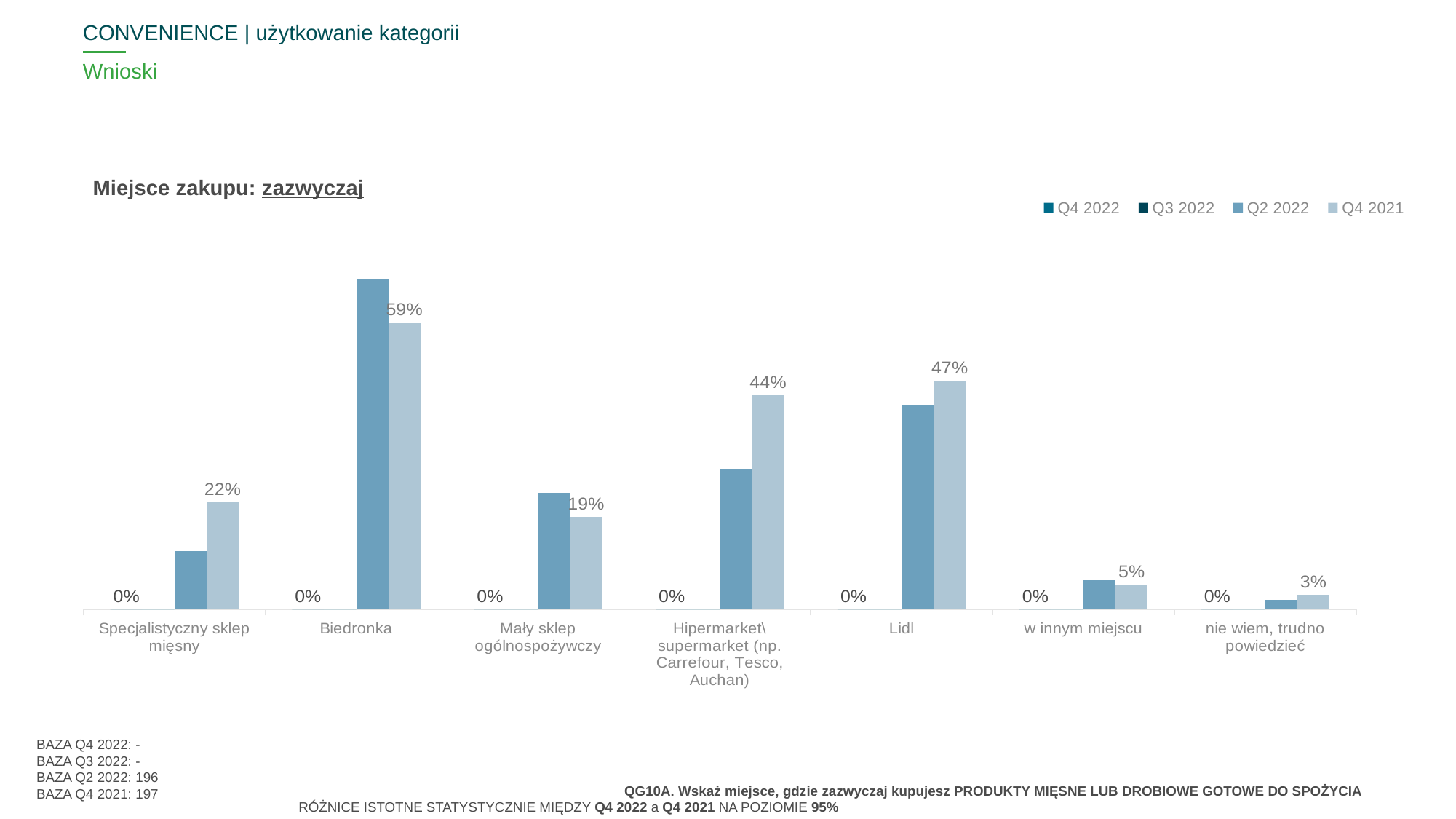

CONVENIENCE | użytkowanie kategorii
# Wnioski

### Chart

| Category | Q4 2022 | Q3 2022 | Q2 2022 | Q4 2021 |
|---|---|---|---|---|
|  | None | None | None | None |
|  | None | None | None | None |
|  | None | None | None | None |
|  | None | None | None | None |
|  | None | None | None | None |
|  | None | None | None | None |
|  | None | None | None | None |
Miejsce zakupu: zazwyczaj

### Chart

| Category | Q4 2022 | Q3 2022 | Q2 2022 | Q4 2021 |
|---|---|---|---|---|
| Specjalistyczny sklep mięsny | 0.0 | 0.0 | 0.12 | 0.22 |
| Biedronka | 0.0 | 0.0 | 0.68 | 0.59 |
| Mały sklep ogólnospożywczy | 0.0 | 0.0 | 0.24 | 0.19 |
| Hipermarket\supermarket (np. Carrefour, Tesco, Auchan) | 0.0 | 0.0 | 0.29 | 0.44 |
| Lidl | 0.0 | 0.0 | 0.42 | 0.47 |
| w innym miejscu | 0.0 | 0.0 | 0.06 | 0.05 |
| nie wiem, trudno powiedzieć | 0.0 | 0.0 | 0.02 | 0.03 |
BAZA Q4 2022: -
BAZA Q3 2022: -
BAZA Q2 2022: 196
BAZA Q4 2021: 197
QG10A. Wskaż miejsce, gdzie zazwyczaj kupujesz PRODUKTY MIĘSNE LUB DROBIOWE GOTOWE DO SPOŻYCIA
RÓŻNICE ISTOTNE STATYSTYCZNIE MIĘDZY Q4 2022 a Q4 2021 NA POZIOMIE 95%